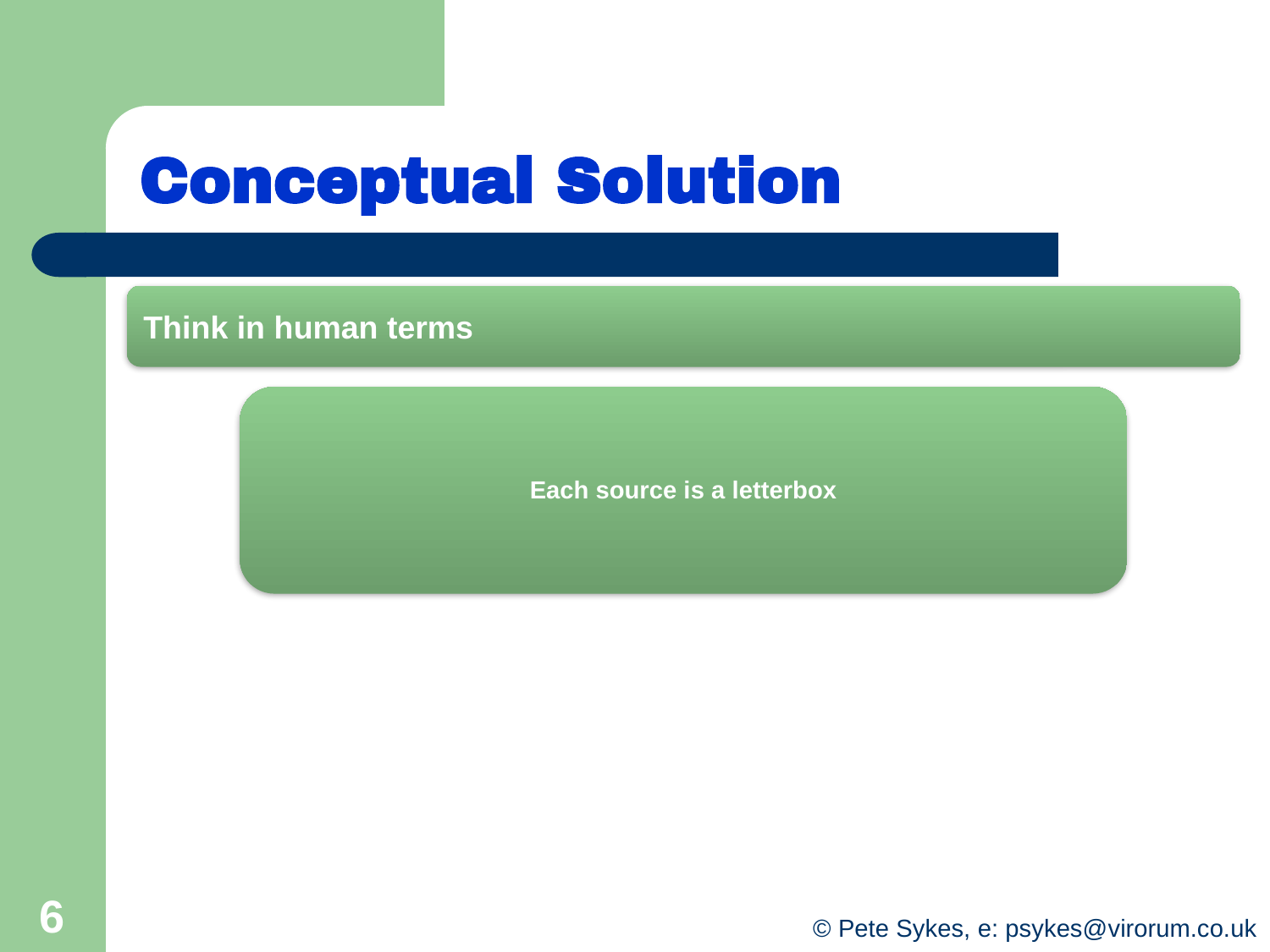

# Conceptual Solution
Think in human terms
Each source is a letterbox
6
© Pete Sykes, e: psykes@virorum.co.uk